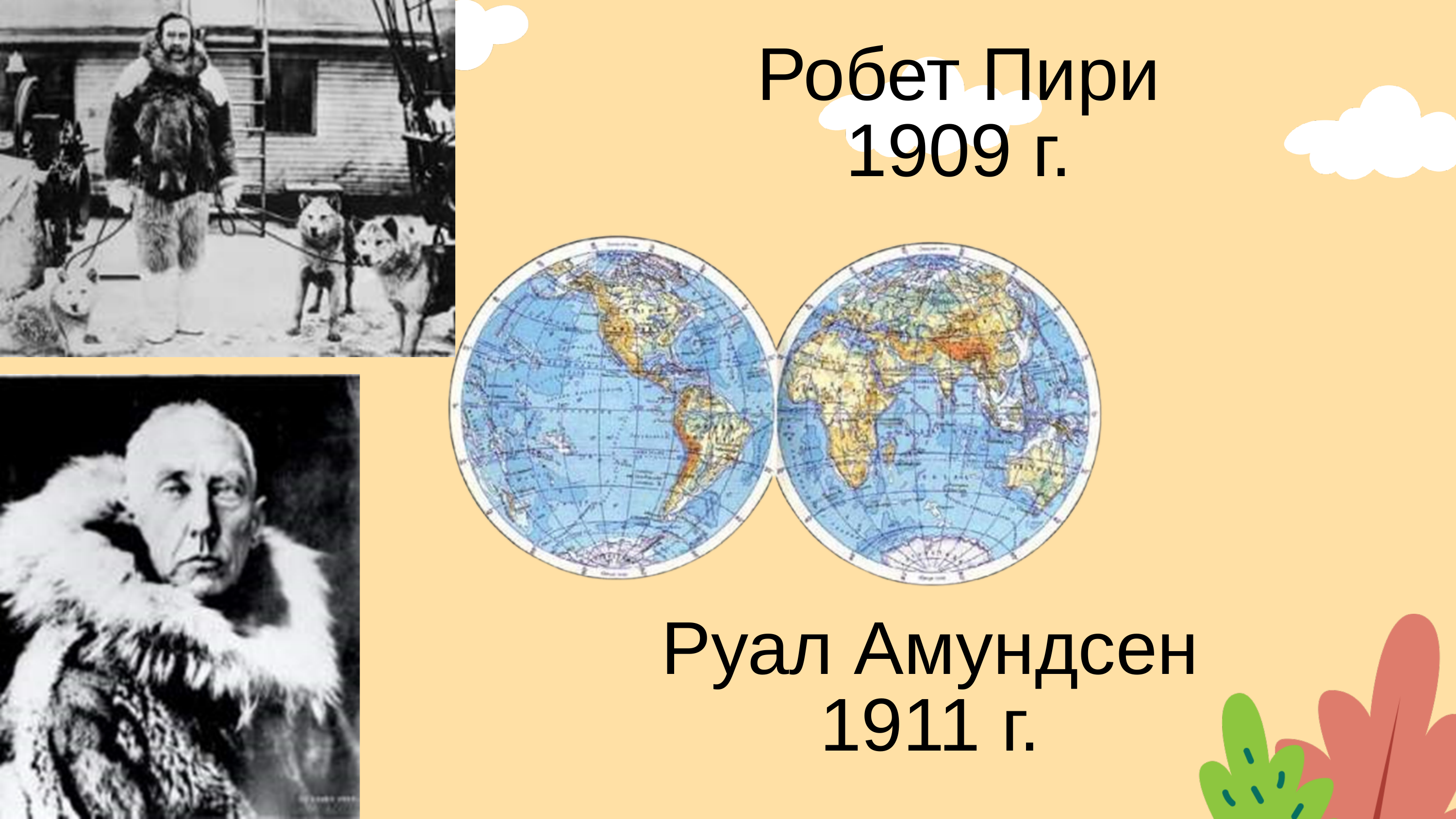

Робет Пири
1909 г.

Руал Амундсен
1911 г.